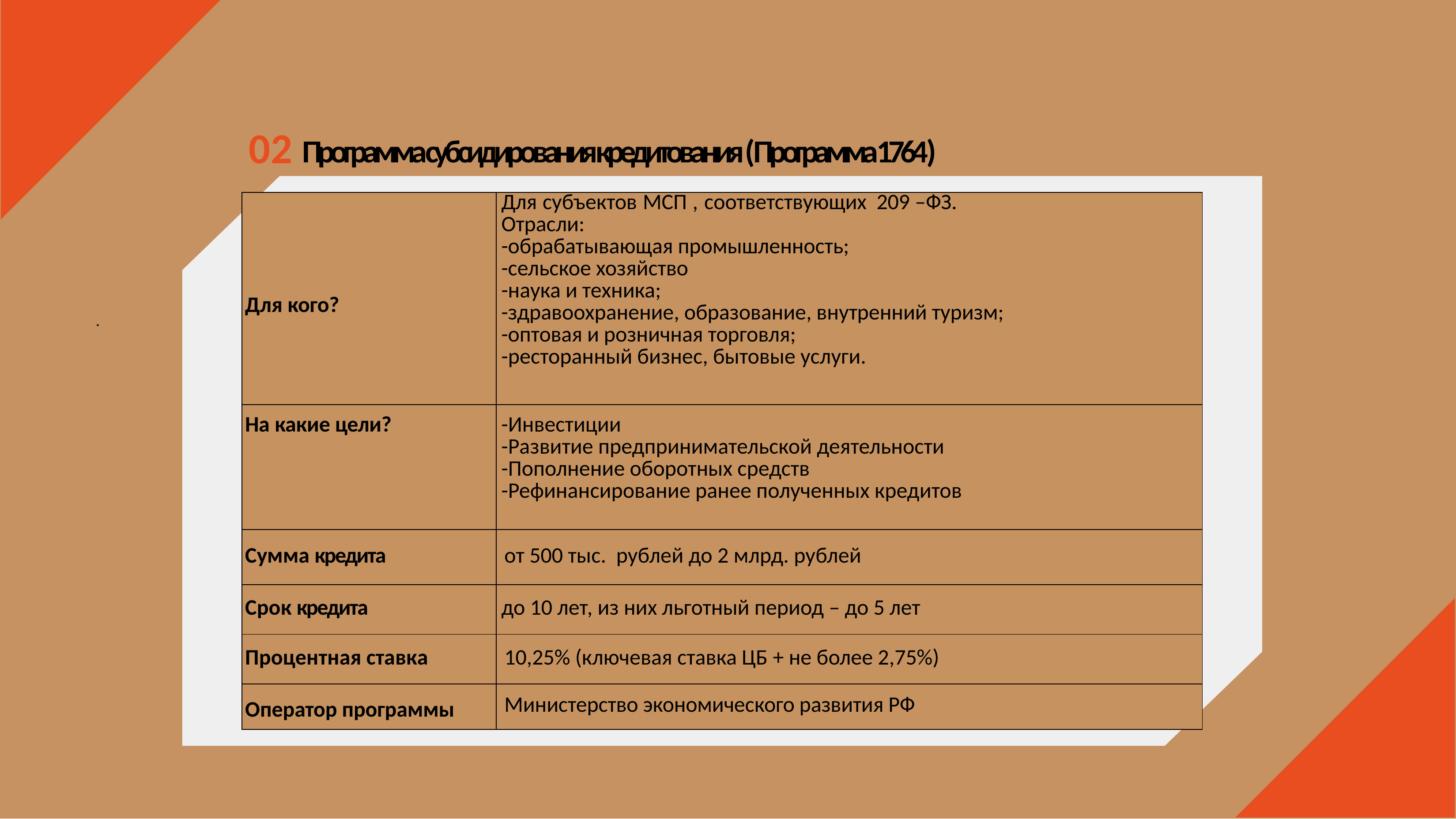

02 Программа субсидирования кредитования  ( Программа 1764 )

| Для кого? | Для субъектов МСП , соответствующих 209 –ФЗ. Отрасли: -обрабатывающая промышленность; -сельское хозяйство -наука и техника; -здравоохранение, образование, внутренний туризм; -оптовая и розничная торговля; -ресторанный бизнес, бытовые услуги. |
| --- | --- |
| На какие цели? | -Инвестиции -Развитие предпринимательской деятельности -Пополнение оборотных средств -Рефинансирование ранее полученных кредитов |
| Сумма кредита | от 500 тыс. рублей до 2 млрд. рублей |
| Срок кредита | до 10 лет, из них льготный период – до 5 лет |
| Процентная ставка | 10,25% (ключевая ставка ЦБ + не более 2,75%) |
| Оператор программы | Министерство экономического развития РФ |
.